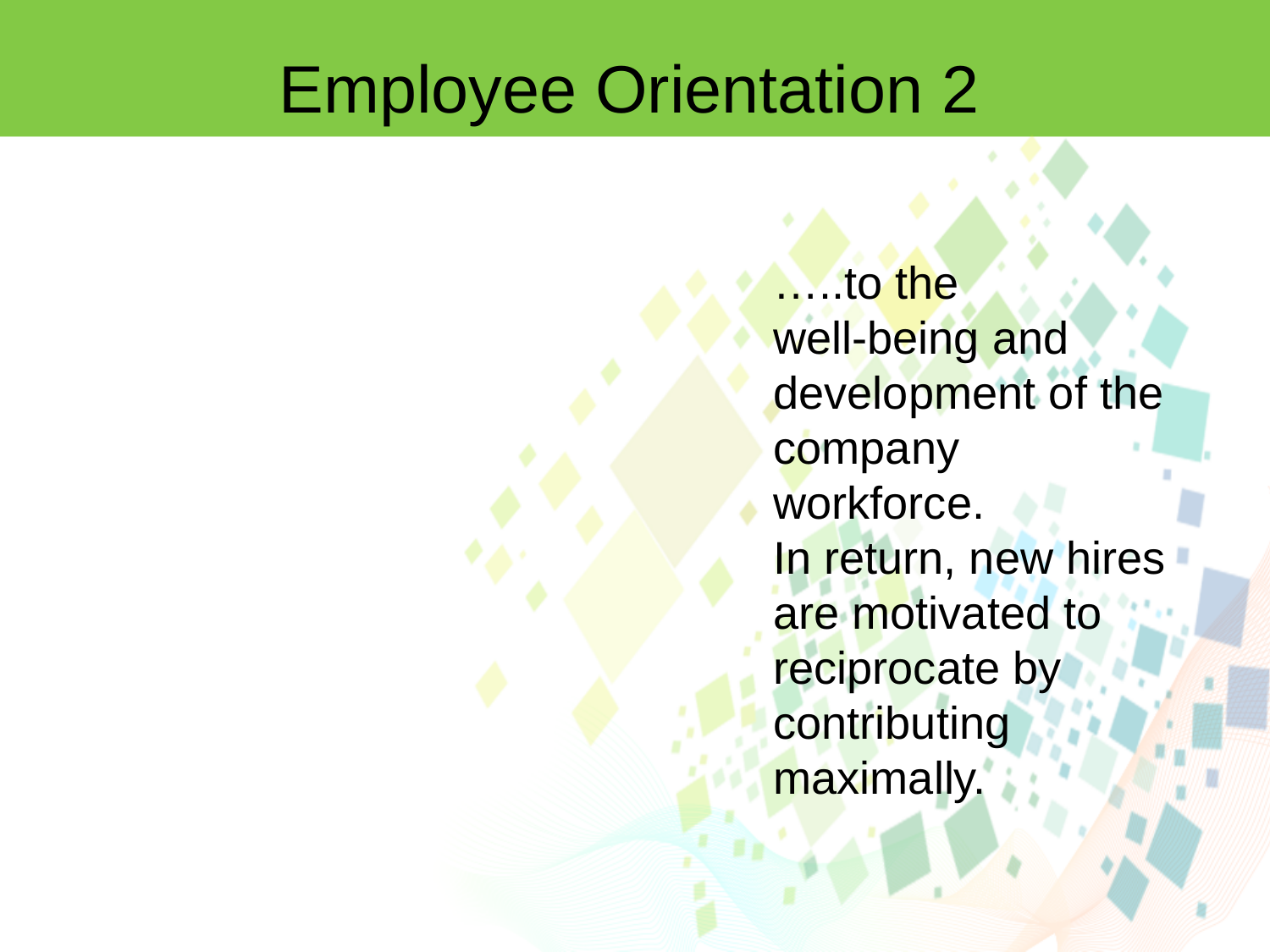

Employee Orientation 2
…..to the
well-being and development of the company workforce.
In return, new hires are motivated to reciprocate by contributing maximally.